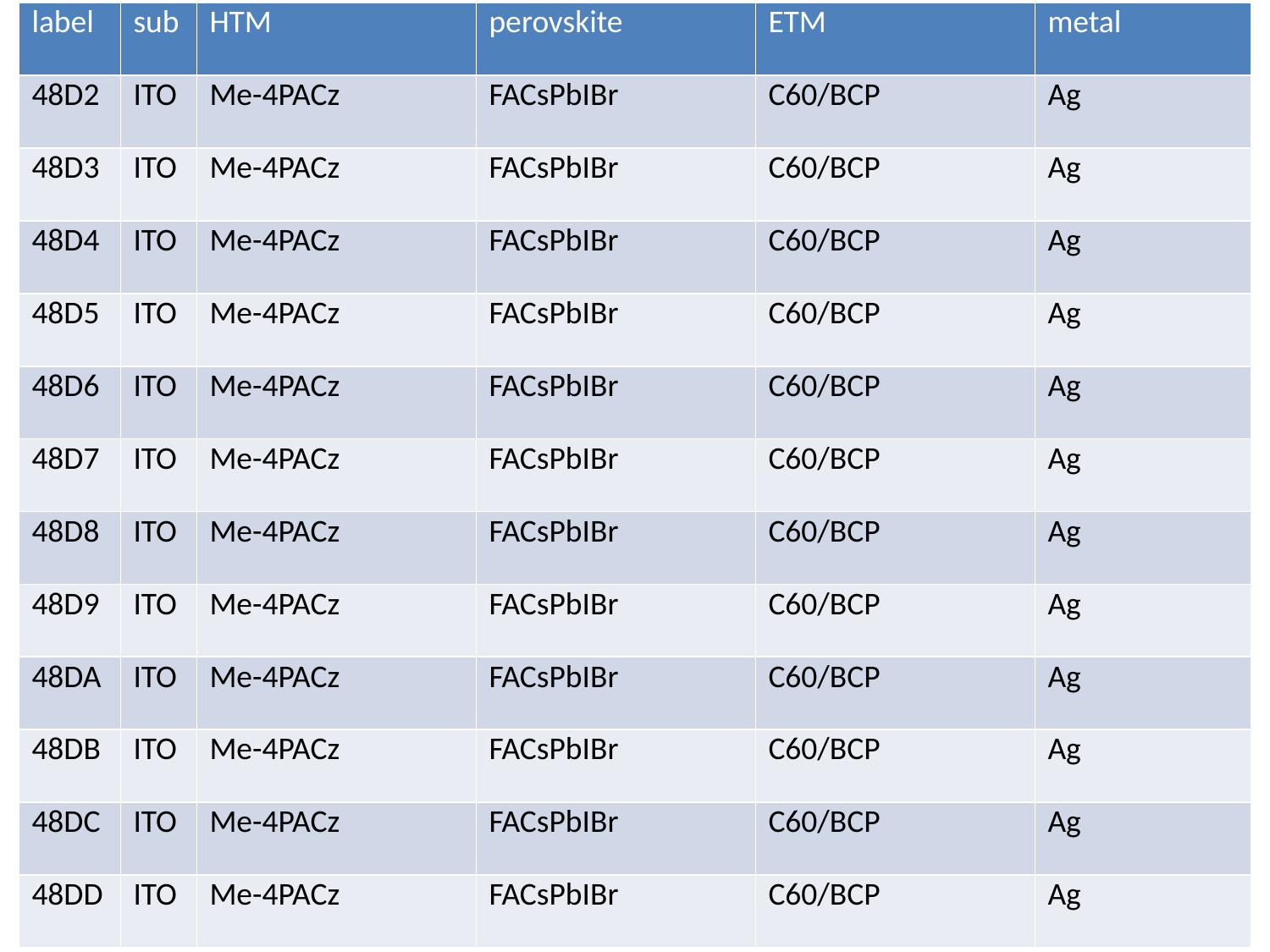

| label | sub | HTM | perovskite | ETM | metal |
| --- | --- | --- | --- | --- | --- |
| 48D2 | ITO | Me-4PACz | FACsPbIBr | C60/BCP | Ag |
| 48D3 | ITO | Me-4PACz | FACsPbIBr | C60/BCP | Ag |
| 48D4 | ITO | Me-4PACz | FACsPbIBr | C60/BCP | Ag |
| 48D5 | ITO | Me-4PACz | FACsPbIBr | C60/BCP | Ag |
| 48D6 | ITO | Me-4PACz | FACsPbIBr | C60/BCP | Ag |
| 48D7 | ITO | Me-4PACz | FACsPbIBr | C60/BCP | Ag |
| 48D8 | ITO | Me-4PACz | FACsPbIBr | C60/BCP | Ag |
| 48D9 | ITO | Me-4PACz | FACsPbIBr | C60/BCP | Ag |
| 48DA | ITO | Me-4PACz | FACsPbIBr | C60/BCP | Ag |
| 48DB | ITO | Me-4PACz | FACsPbIBr | C60/BCP | Ag |
| 48DC | ITO | Me-4PACz | FACsPbIBr | C60/BCP | Ag |
| 48DD | ITO | Me-4PACz | FACsPbIBr | C60/BCP | Ag |